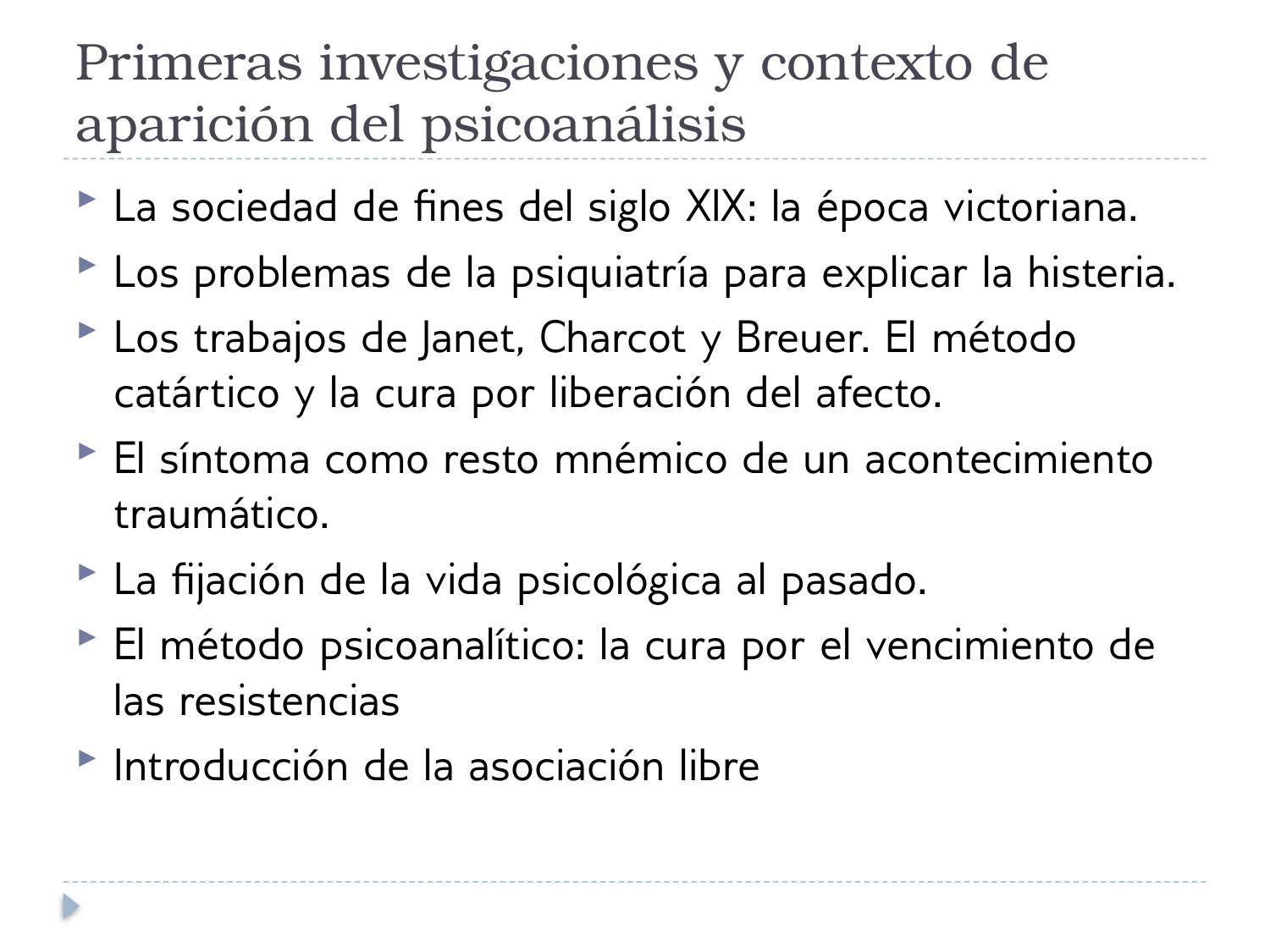

# Primeras investigaciones y contexto de aparición del psicoanálisis
La sociedad de fines del siglo XIX: la época victoriana.
Los problemas de la psiquiatría para explicar la histeria.
Los trabajos de Janet, Charcot y Breuer. El método catártico y la cura por liberación del afecto.
El síntoma como resto mnémico de un acontecimiento traumático.
La fijación de la vida psicológica al pasado.
El método psicoanalítico: la cura por el vencimiento de las resistencias
Introducción de la asociación libre